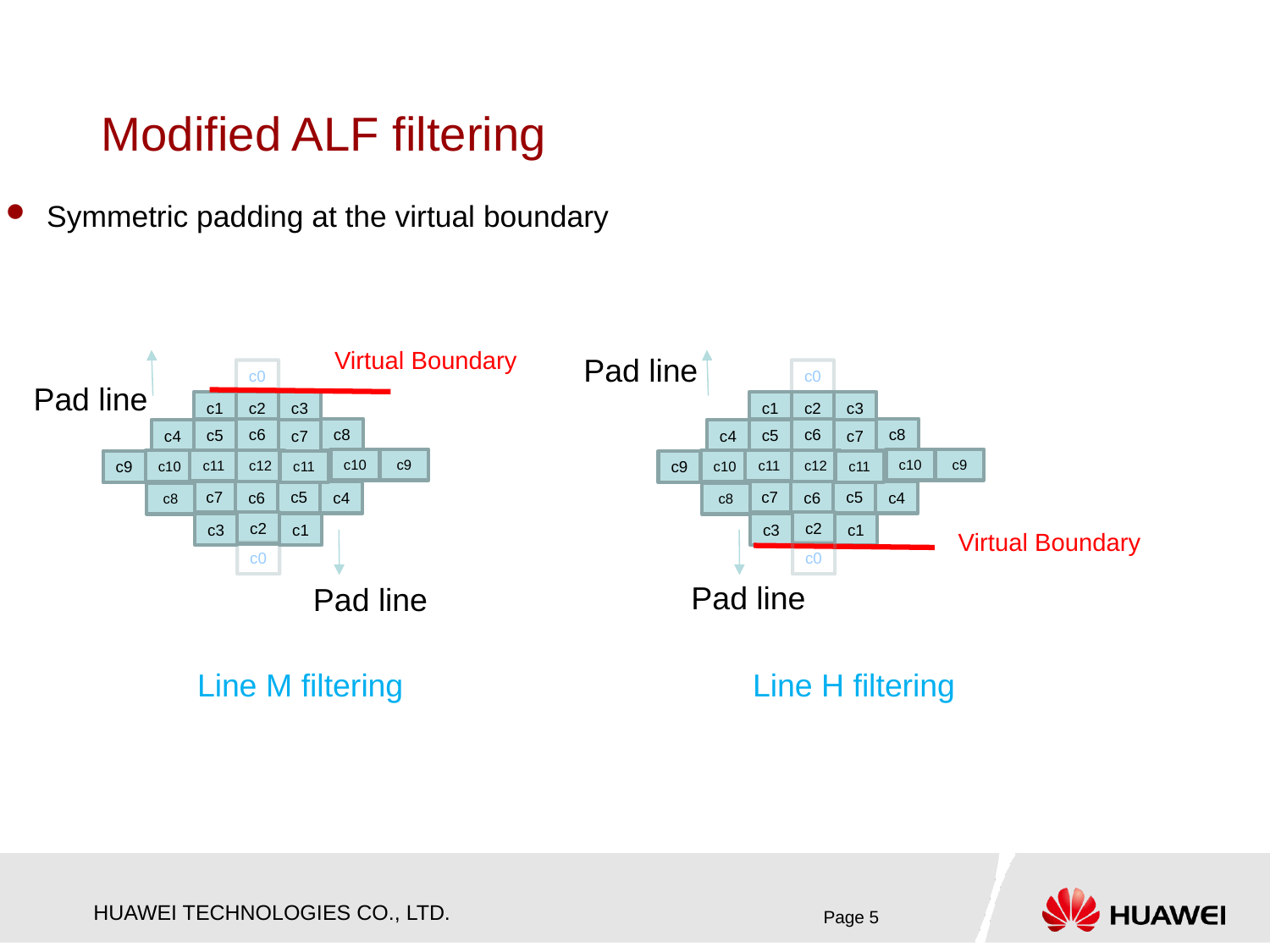

# Modified ALF filtering
Symmetric padding at the virtual boundary
Virtual Boundary
c0
Pad line
c1
c2
c3
c6
c8
c5
c4
c7
c10
c9
c11
c12
c10
c9
c11
c7
c5
c6
c4
c8
c2
c3
c1
c0
Pad line
Line M filtering
Pad line
c0
c1
c2
c3
c6
c8
c5
c4
c7
c10
c9
c11
c12
c10
c9
c11
c7
c5
c6
c4
c8
c2
c3
c1
Virtual Boundary
c0
Pad line
Line H filtering

Page 5